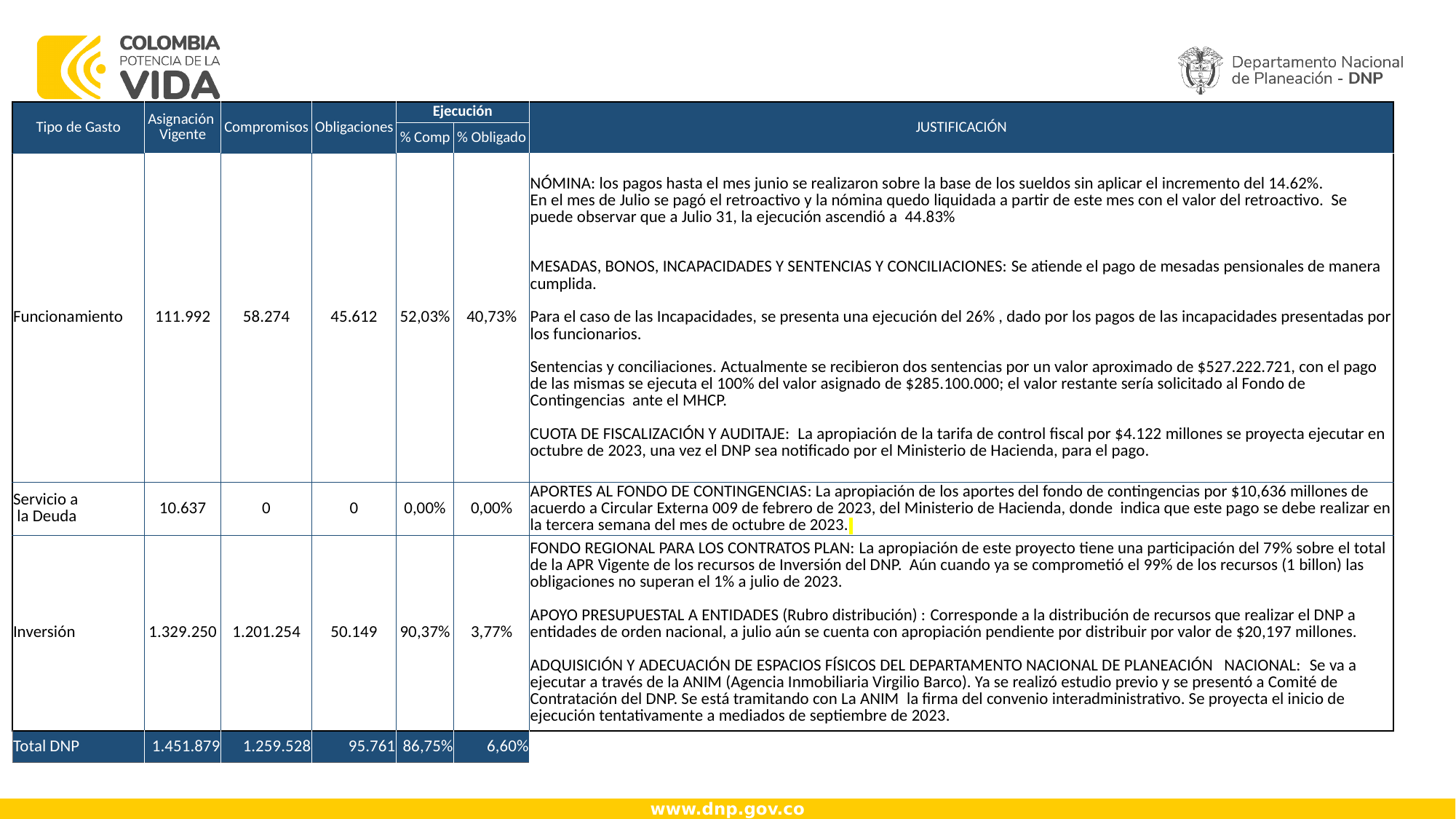

| Tipo de Gasto | Asignación Vigente | Compromisos | Obligaciones | Ejecución |  | JUSTIFICACIÓN |
| --- | --- | --- | --- | --- | --- | --- |
|  |  |  |  | % Comp | % Obligado |  |
| Funcionamiento | 111.992 | 58.274 | 45.612 | 52,03% | 40,73% | NÓMINA: los pagos hasta el mes junio se realizaron sobre la base de los sueldos sin aplicar el incremento del 14.62%. En el mes de Julio se pagó el retroactivo y la nómina quedo liquidada a partir de este mes con el valor del retroactivo. Se puede observar que a Julio 31, la ejecución ascendió a 44.83% MESADAS, BONOS, INCAPACIDADES Y SENTENCIAS Y CONCILIACIONES: Se atiende el pago de mesadas pensionales de manera cumplida. Para el caso de las Incapacidades, se presenta una ejecución del 26% , dado por los pagos de las incapacidades presentadas por los funcionarios. Sentencias y conciliaciones. Actualmente se recibieron dos sentencias por un valor aproximado de $527.222.721, con el pago de las mismas se ejecuta el 100% del valor asignado de $285.100.000; el valor restante sería solicitado al Fondo de Contingencias ante el MHCP. CUOTA DE FISCALIZACIÓN Y AUDITAJE: La apropiación de la tarifa de control fiscal por $4.122 millones se proyecta ejecutar en octubre de 2023, una vez el DNP sea notificado por el Ministerio de Hacienda, para el pago. |
| Servicio a la Deuda | 10.637 | 0 | 0 | 0,00% | 0,00% | APORTES AL FONDO DE CONTINGENCIAS: La apropiación de los aportes del fondo de contingencias por $10,636 millones de acuerdo a Circular Externa 009 de febrero de 2023, del Ministerio de Hacienda, donde indica que este pago se debe realizar en la tercera semana del mes de octubre de 2023. |
| Inversión | 1.329.250 | 1.201.254 | 50.149 | 90,37% | 3,77% | FONDO REGIONAL PARA LOS CONTRATOS PLAN: La apropiación de este proyecto tiene una participación del 79% sobre el total de la APR Vigente de los recursos de Inversión del DNP. Aún cuando ya se comprometió el 99% de los recursos (1 billon) las obligaciones no superan el 1% a julio de 2023. APOYO PRESUPUESTAL A ENTIDADES (Rubro distribución) : Corresponde a la distribución de recursos que realizar el DNP a entidades de orden nacional, a julio aún se cuenta con apropiación pendiente por distribuir por valor de $20,197 millones. ADQUISICIÓN Y ADECUACIÓN DE ESPACIOS FÍSICOS DEL DEPARTAMENTO NACIONAL DE PLANEACIÓN NACIONAL: Se va a ejecutar a través de la ANIM (Agencia Inmobiliaria Virgilio Barco). Ya se realizó estudio previo y se presentó a Comité de Contratación del DNP. Se está tramitando con La ANIM la firma del convenio interadministrativo. Se proyecta el inicio de ejecución tentativamente a mediados de septiembre de 2023. |
| Total DNP | 1.451.879 | 1.259.528 | 95.761 | 86,75% | 6,60% |  |